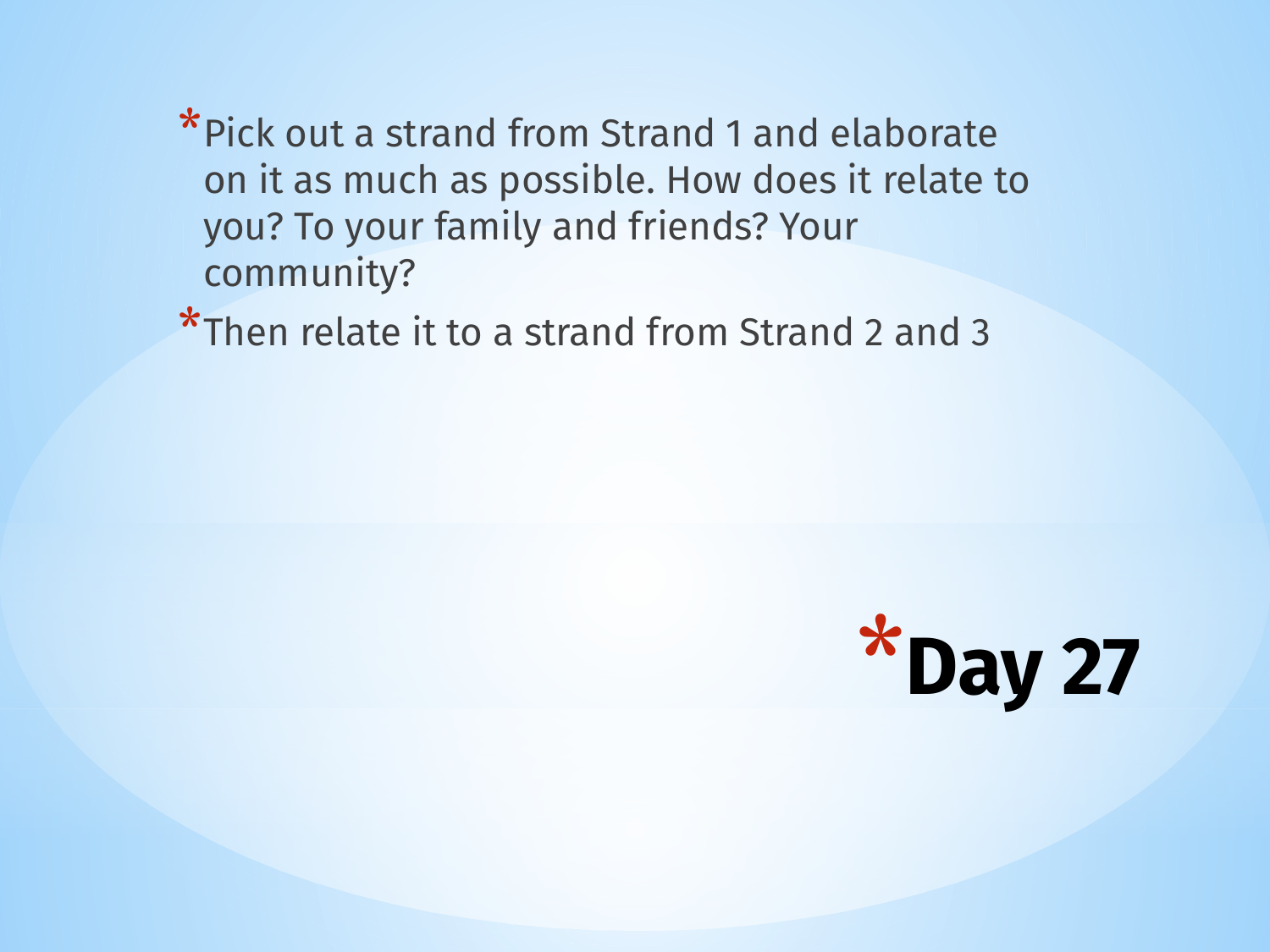

Pick out a strand from Strand 1 and elaborate on it as much as possible. How does it relate to you? To your family and friends? Your community?
Then relate it to a strand from Strand 2 and 3
# Day 27